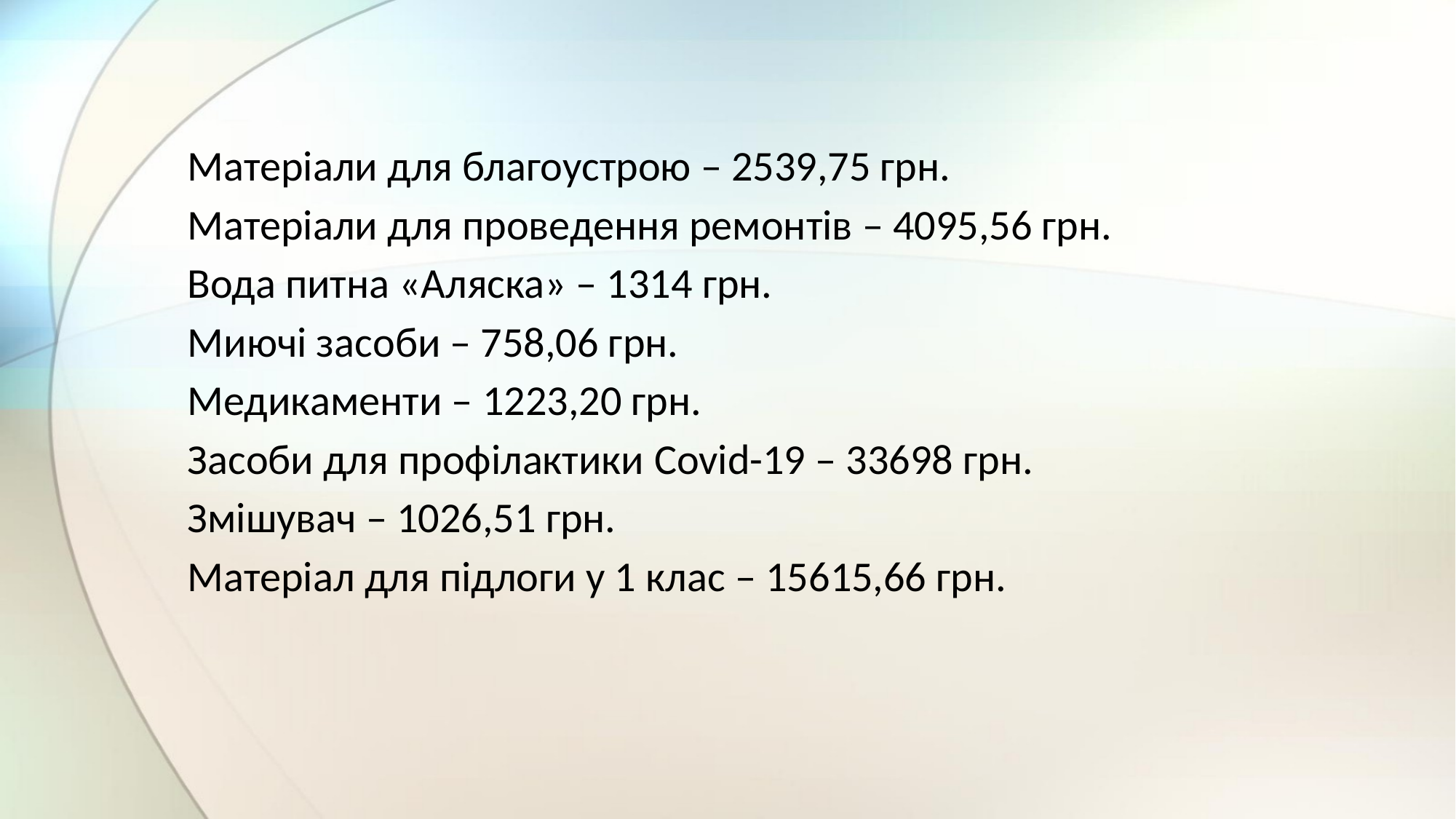

Матеріали для благоустрою – 2539,75 грн.
Матеріали для проведення ремонтів – 4095,56 грн.
Вода питна «Аляска» – 1314 грн.
Миючі засоби – 758,06 грн.
Медикаменти – 1223,20 грн.
Засоби для профілактики Covid-19 – 33698 грн.
Змішувач – 1026,51 грн.
Матеріал для підлоги у 1 клас – 15615,66 грн.